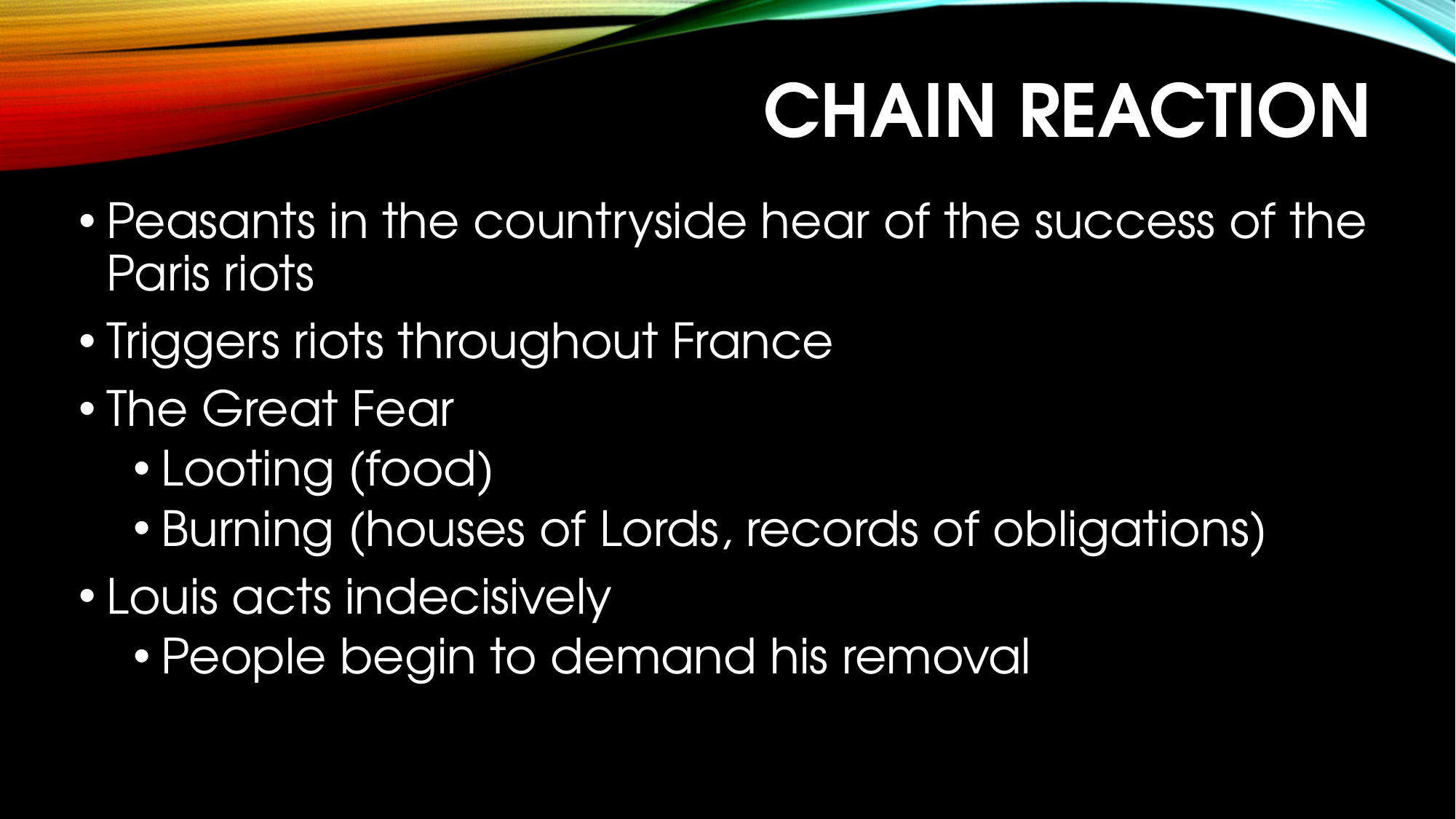

# Chain Reaction
Peasants in the countryside hear of the success of the Paris riots
Triggers riots throughout France
The Great Fear
Looting (food)
Burning (houses of Lords, records of obligations)
Louis acts indecisively
People begin to demand his removal